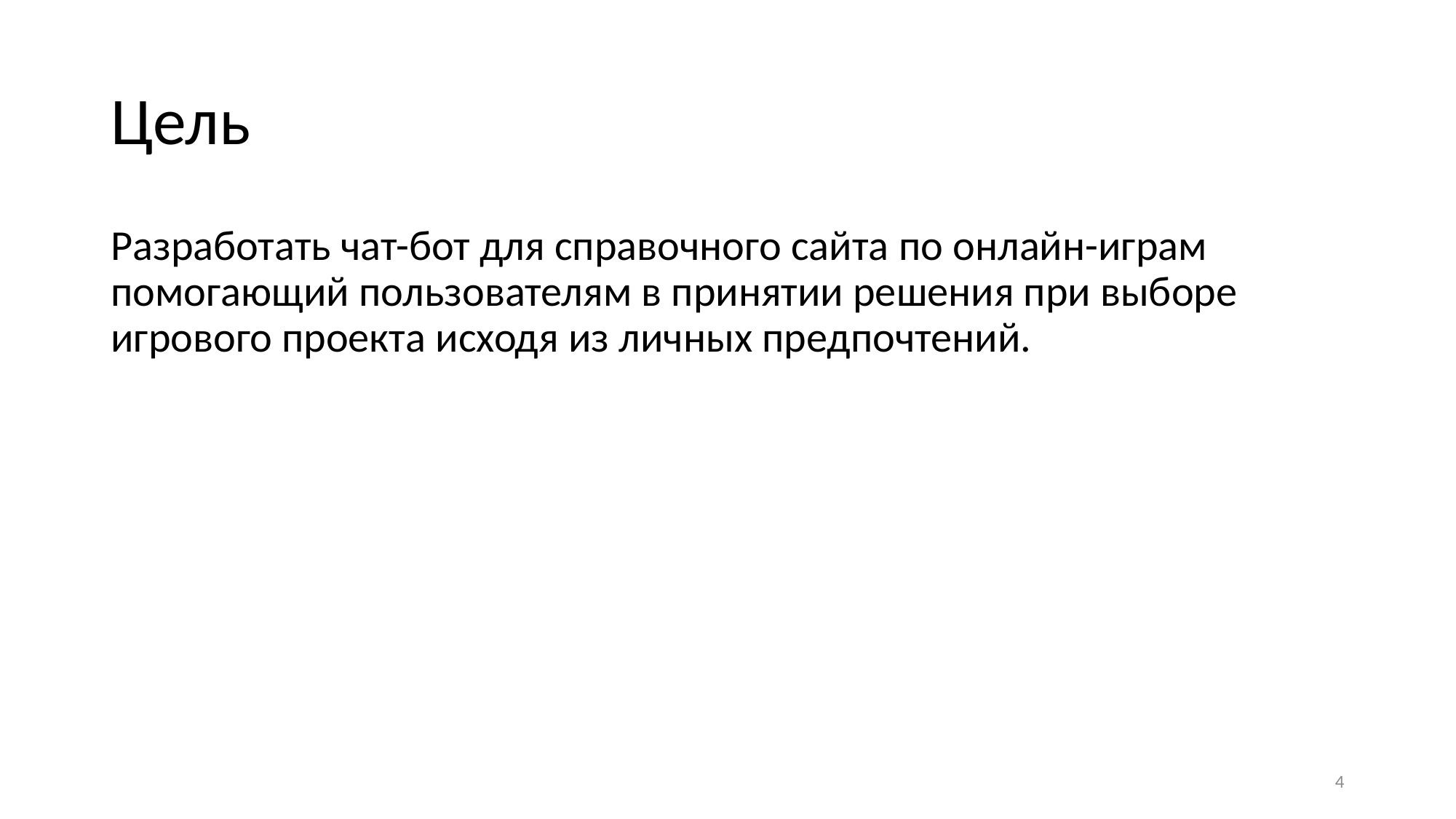

# Цель
Разработать чат-бот для справочного сайта по онлайн-играм помогающий пользователям в принятии решения при выборе игрового проекта исходя из личных предпочтений.
4